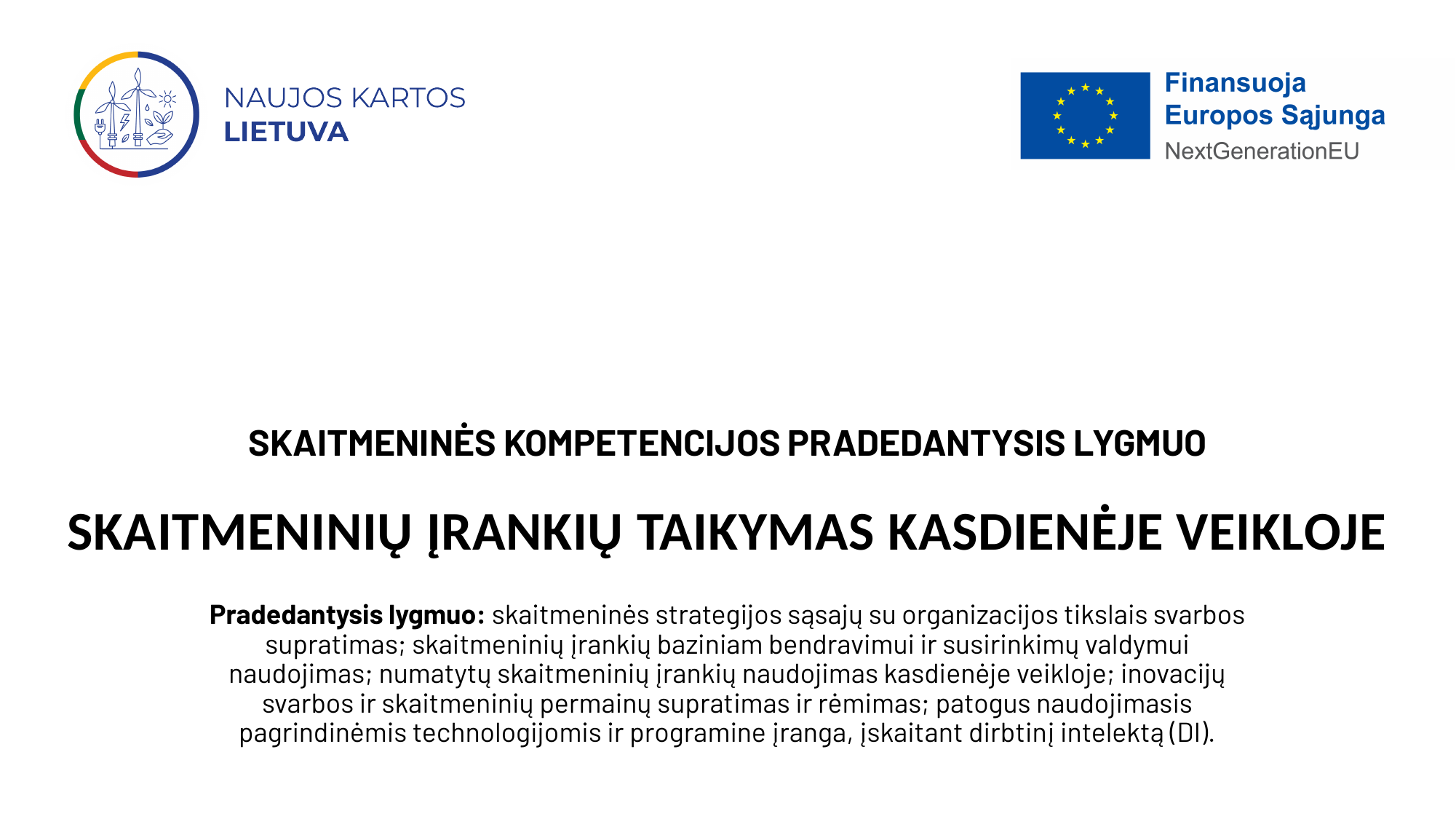

# SKAITMENINĖS KOMPETENCIJOS PRADEDANTYSIS LYGMUO SKAITMENINIŲ ĮRANKIŲ TAIKYMAS KASDIENĖJE VEIKLOJE
Pradedantysis lygmuo: skaitmeninės strategijos sąsajų su organizacijos tikslais svarbos supratimas; skaitmeninių įrankių baziniam bendravimui ir susirinkimų valdymui naudojimas; numatytų skaitmeninių įrankių naudojimas kasdienėje veikloje; inovacijų svarbos ir skaitmeninių permainų supratimas ir rėmimas; patogus naudojimasis pagrindinėmis technologijomis ir programine įranga, įskaitant dirbtinį intelektą (DI).